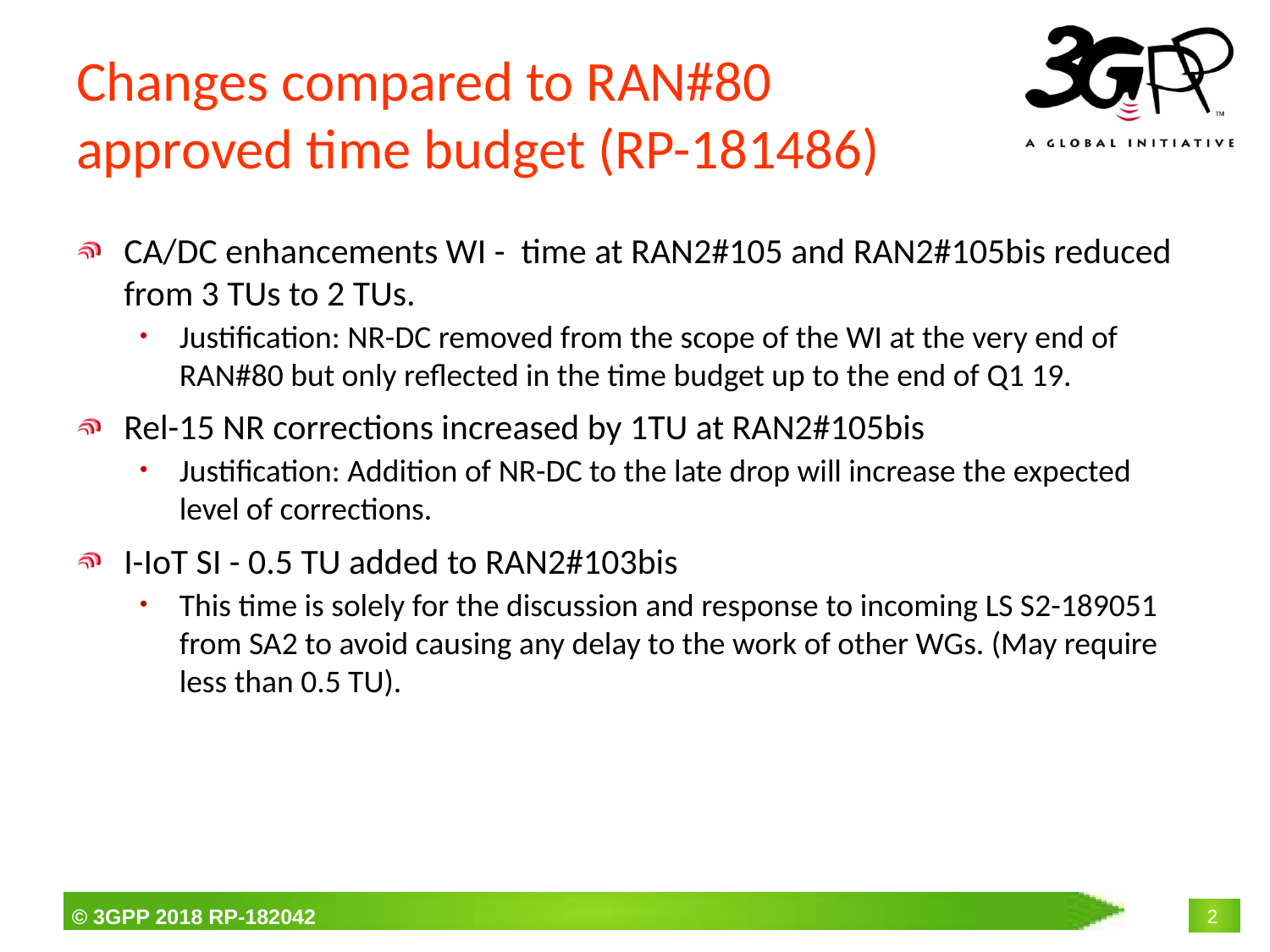

# Changes compared to RAN#80 approved time budget (RP-181486)
CA/DC enhancements WI -  time at RAN2#105 and RAN2#105bis reduced from 3 TUs to 2 TUs.
Justification: NR-DC removed from the scope of the WI at the very end of RAN#80 but only reflected in the time budget up to the end of Q1 19.
Rel-15 NR corrections increased by 1TU at RAN2#105bis
Justification: Addition of NR-DC to the late drop will increase the expected level of corrections.
I-IoT SI - 0.5 TU added to RAN2#103bis
This time is solely for the discussion and response to incoming LS S2-189051  from SA2 to avoid causing any delay to the work of other WGs. (May require less than 0.5 TU).